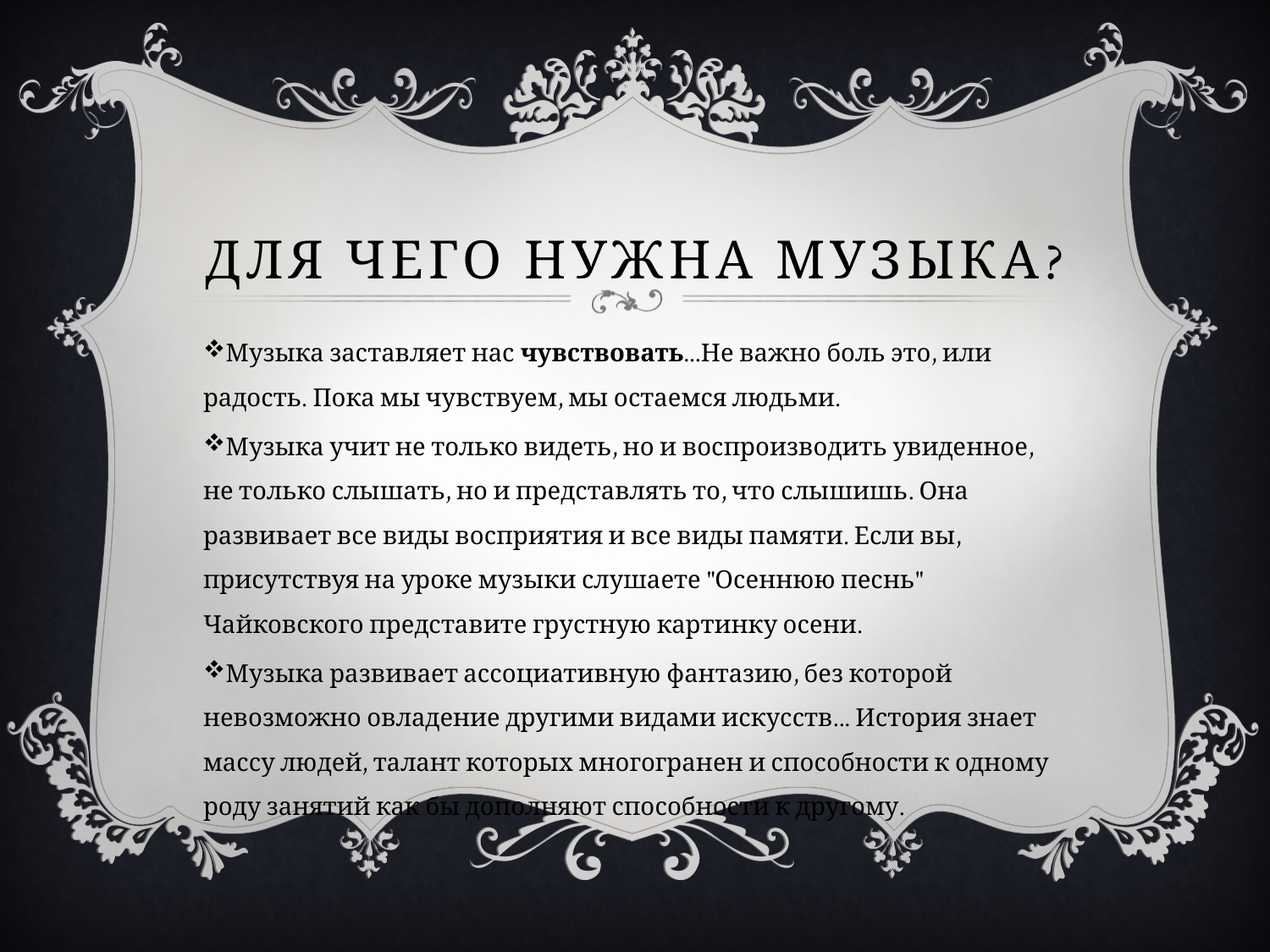

# Для чего нужна музыка?
Музыка заставляет нас чувствовать...Не важно боль это, или радость. Пока мы чувствуем, мы остаемся людьми.
Музыка учит не только видеть, но и воспроизводить увиденное, не только слышать, но и представлять то, что слышишь. Она развивает все виды восприятия и все виды памяти. Если вы, присутствуя на уроке музыки слушаете "Осеннюю песнь" Чайковского представите грустную картинку осени.
Музыка развивает ассоциативную фантазию, без которой невозможно овладение другими видами искусств... История знает массу людей, талант которых многогранен и способности к одному роду занятий как бы дополняют способности к другому.